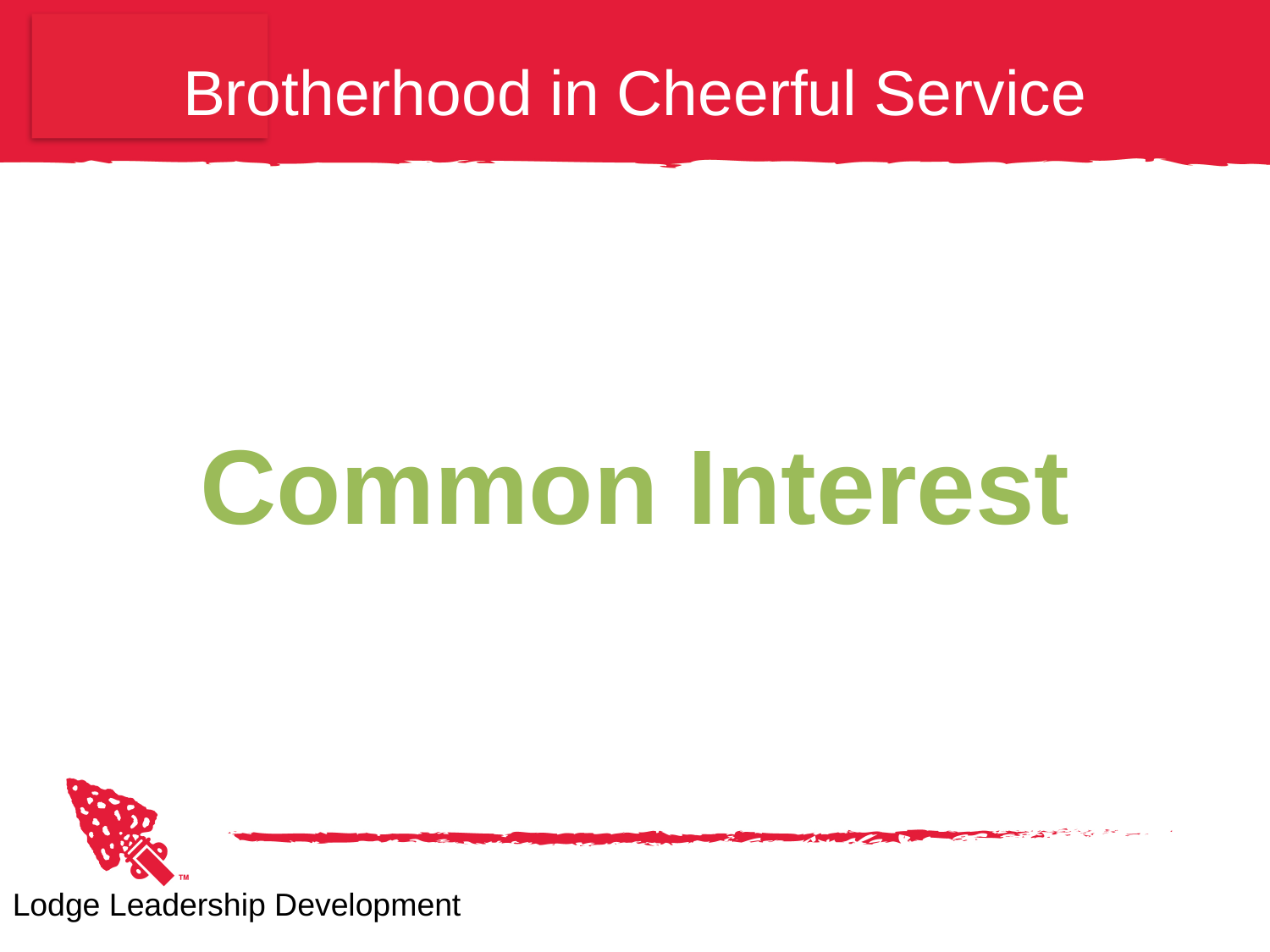

# Brotherhood in Cheerful Service
Common Interest
Lodge Leadership Development